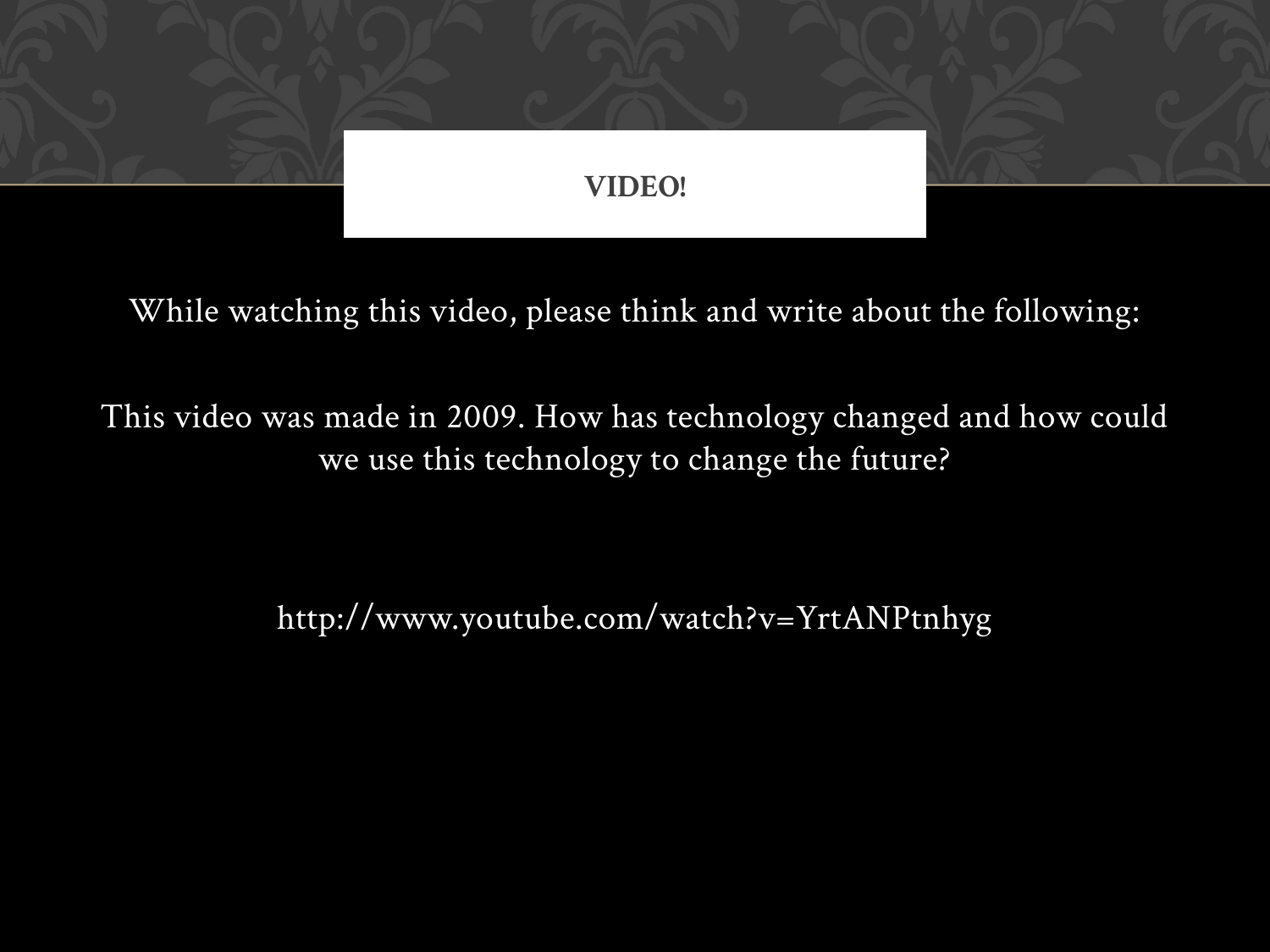

# Video!
While watching this video, please think and write about the following:

This video was made in 2009. How has technology changed and how could we use this technology to change the future?

http://www.youtube.com/watch?v=YrtANPtnhyg